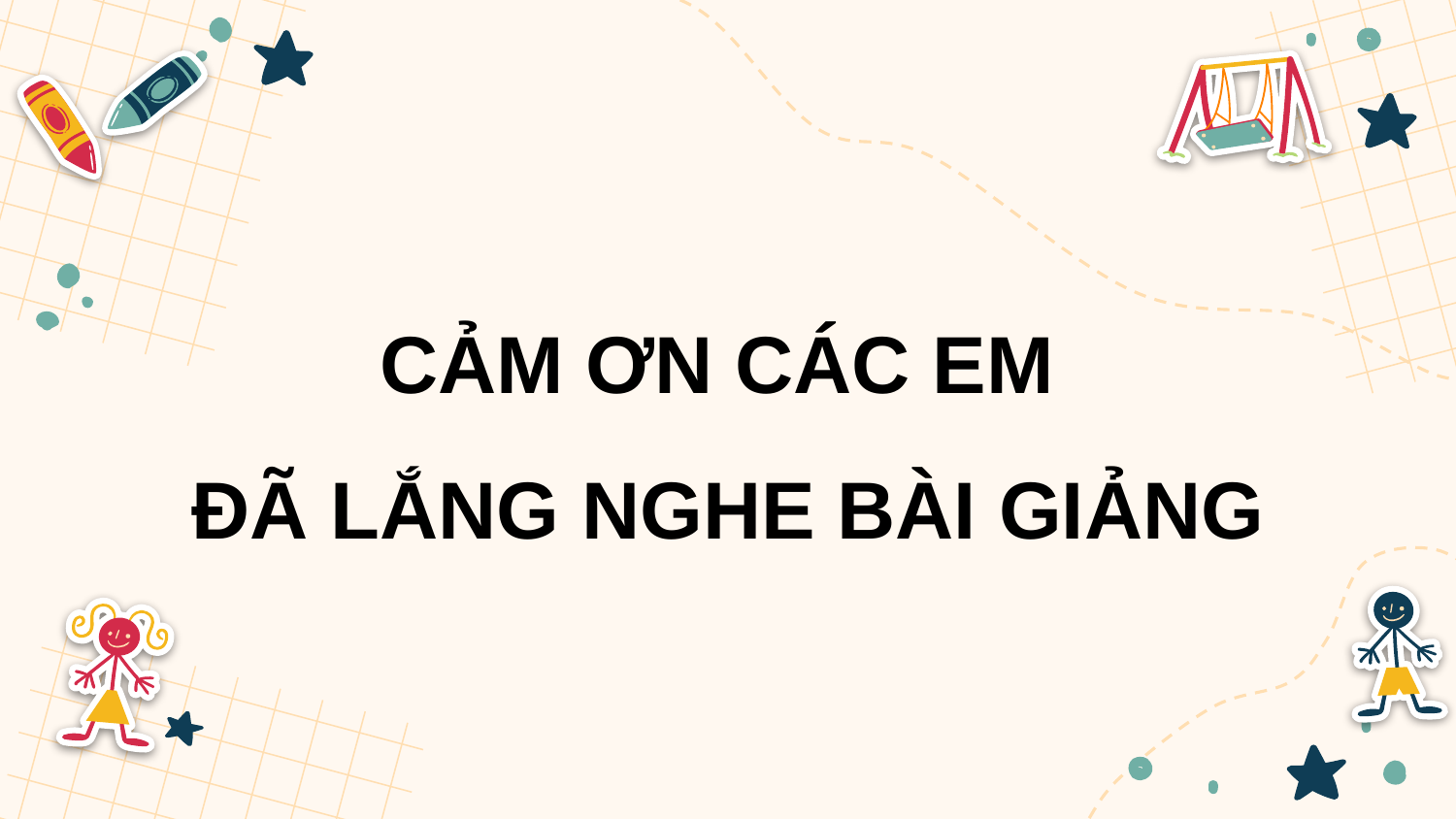

CẢM ƠN CÁC EM
ĐÃ LẮNG NGHE BÀI GIẢNG